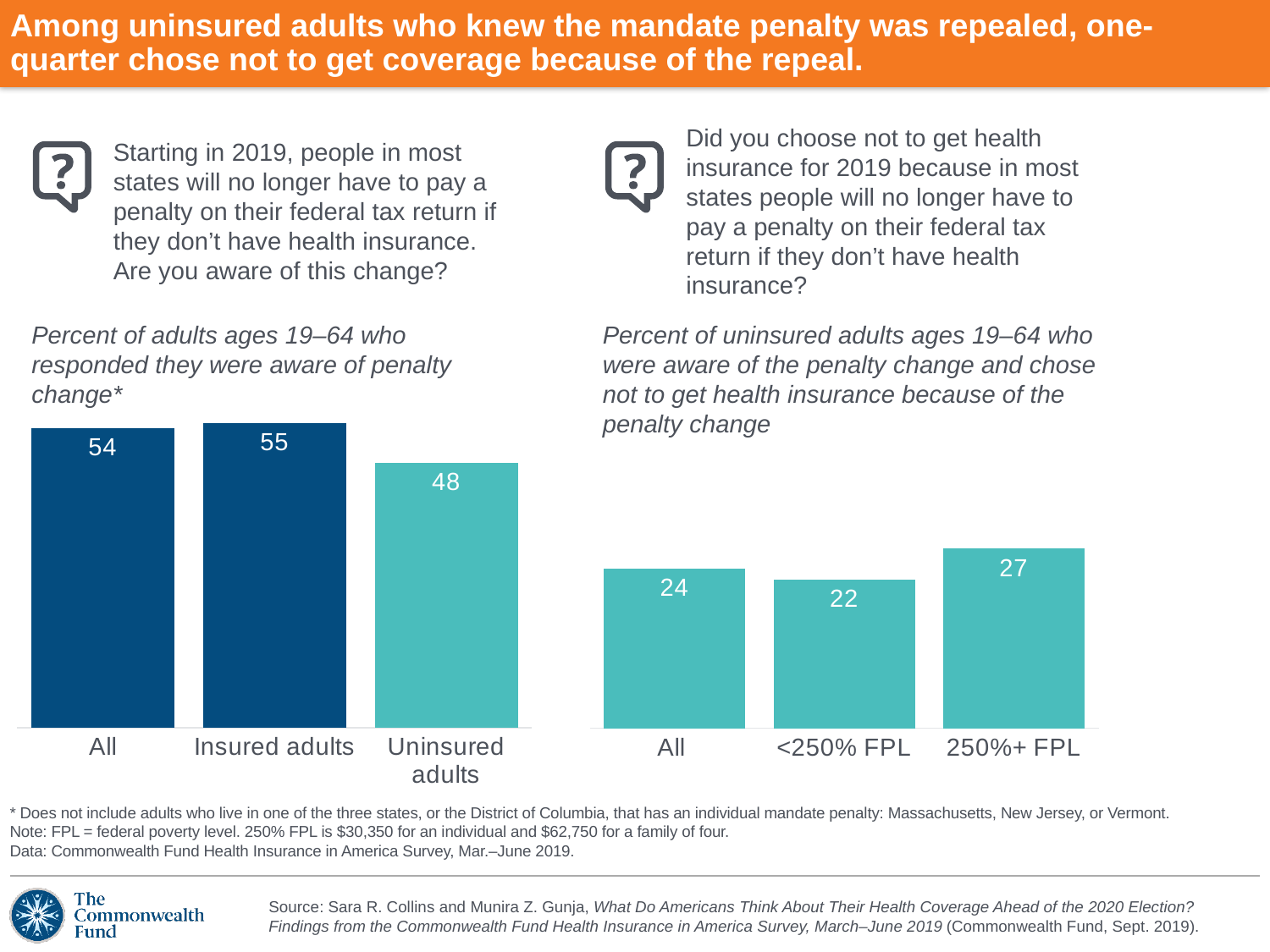

# Among uninsured adults who knew the mandate penalty was repealed, one-quarter chose not to get coverage because of the repeal.
Starting in 2019, people in most states will no longer have to pay a penalty on their federal tax return if they don’t have health insurance. Are you aware of this change?
Did you choose not to get health insurance for 2019 because in most states people will no longer have to pay a penalty on their federal tax return if they don’t have health insurance?

### Chart

| Category | All adults |
|---|---|
| All | 53.76 |
| Insured adults | 54.75 |
| Uninsured adults | 47.589999999999996 |

### Chart

| Category | Chose not to get insurance |
|---|---|
| All  | 23.919999999999998 |
| <250% FPL | 22.21 |
| 250%+ FPL | 26.900000000000002 |
Percent of adults ages 19–64 who responded they were aware of penalty change*
Percent of uninsured adults ages 19–64 who were aware of the penalty change and chose not to get health insurance because of the penalty change
* Does not include adults who live in one of the three states, or the District of Columbia, that has an individual mandate penalty: Massachusetts, New Jersey, or Vermont.
Note: FPL = federal poverty level. 250% FPL is $30,350 for an individual and $62,750 for a family of four.
Data: Commonwealth Fund Health Insurance in America Survey, Mar.–June 2019.